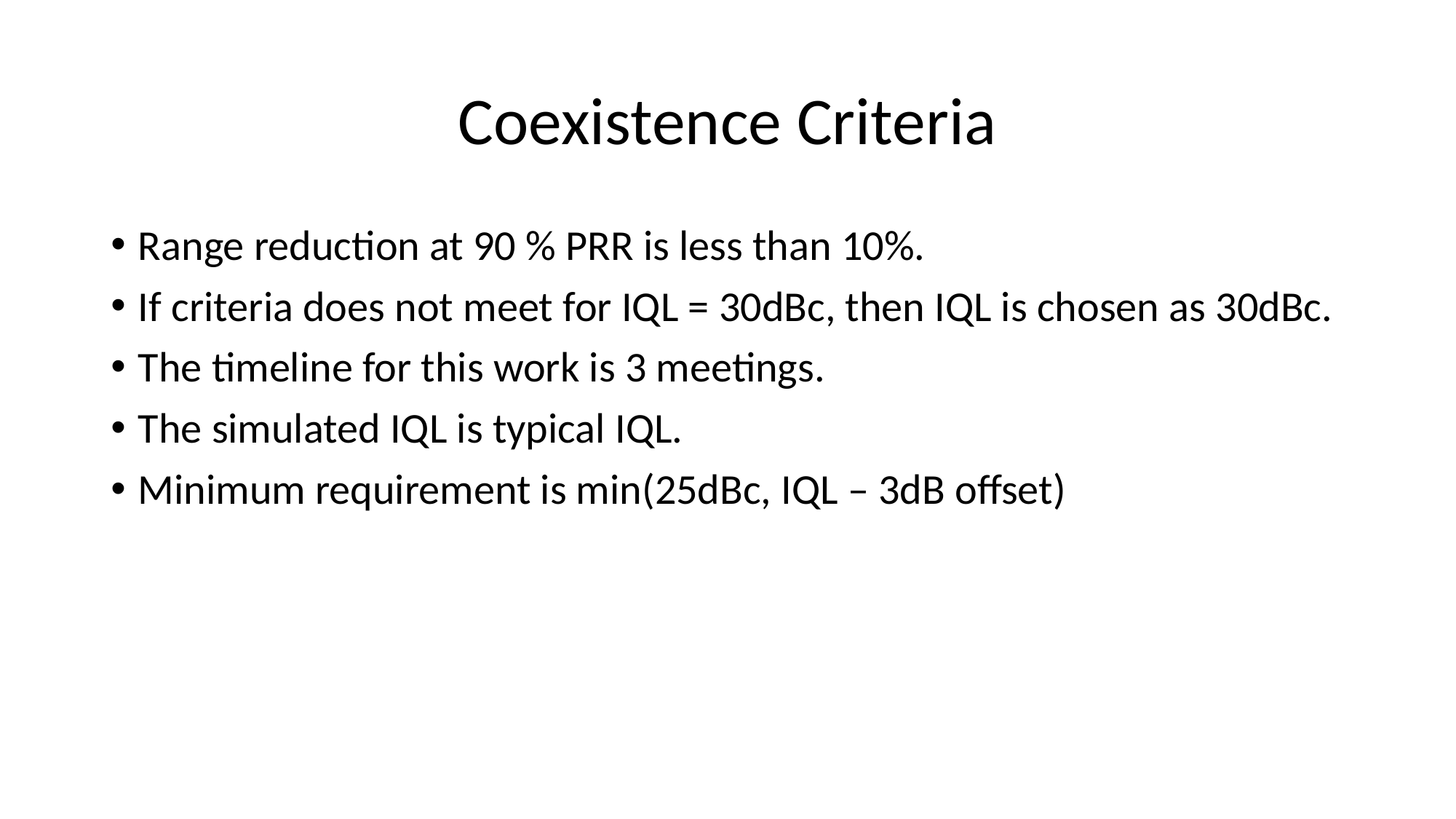

# Coexistence Criteria
Range reduction at 90 % PRR is less than 10%.
If criteria does not meet for IQL = 30dBc, then IQL is chosen as 30dBc.
The timeline for this work is 3 meetings.
The simulated IQL is typical IQL.
Minimum requirement is min(25dBc, IQL – 3dB offset)